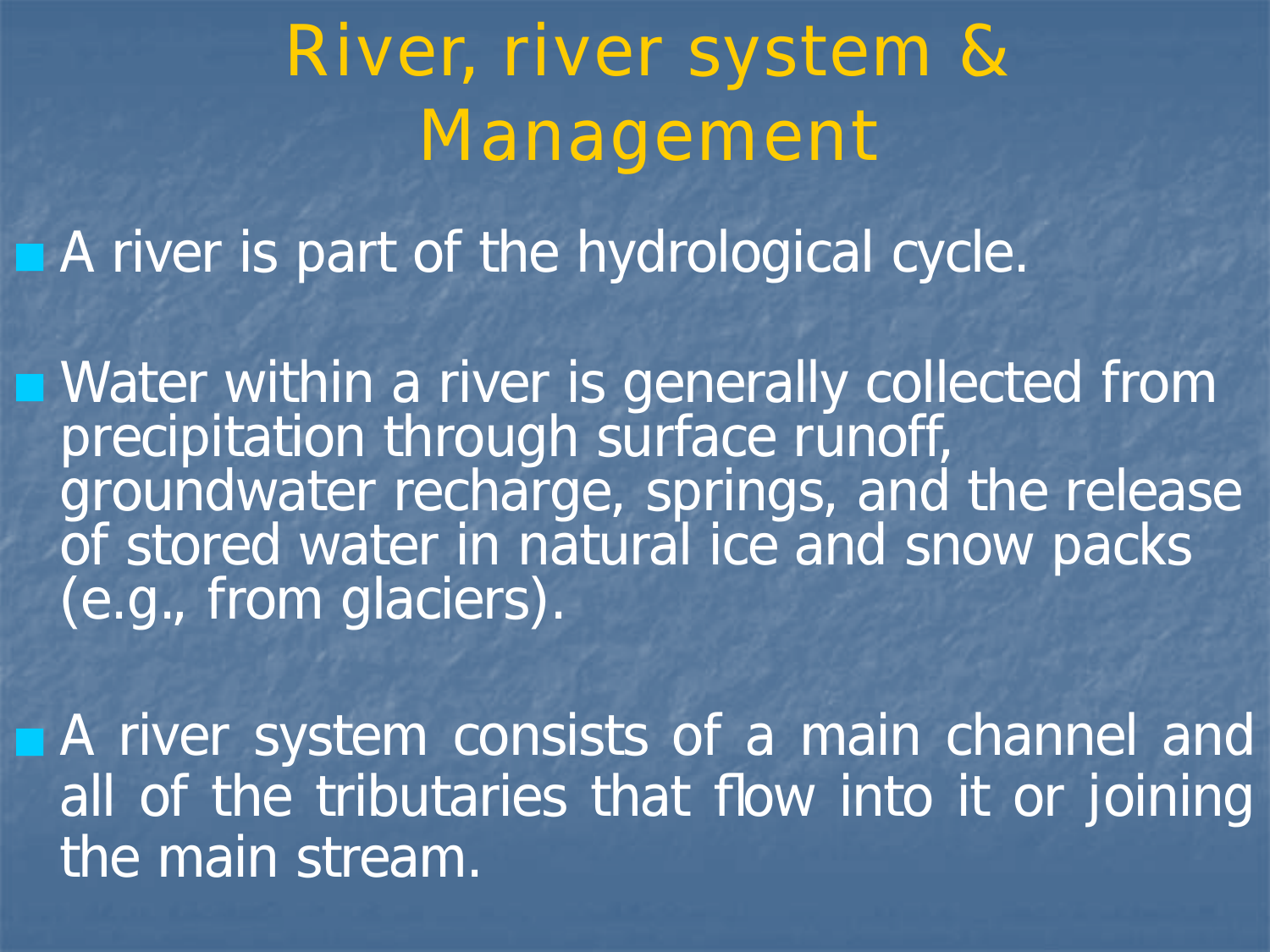

# River, river system & Management
A river is part of the hydrological cycle.

Water within a river is generally collected from precipitation through surface runoff, groundwater recharge, springs, and the release of stored water in natural ice and snow packs (e.g., from glaciers).

A river system consists of a main channel and all of the tributaries that flow into it or joining the main stream.